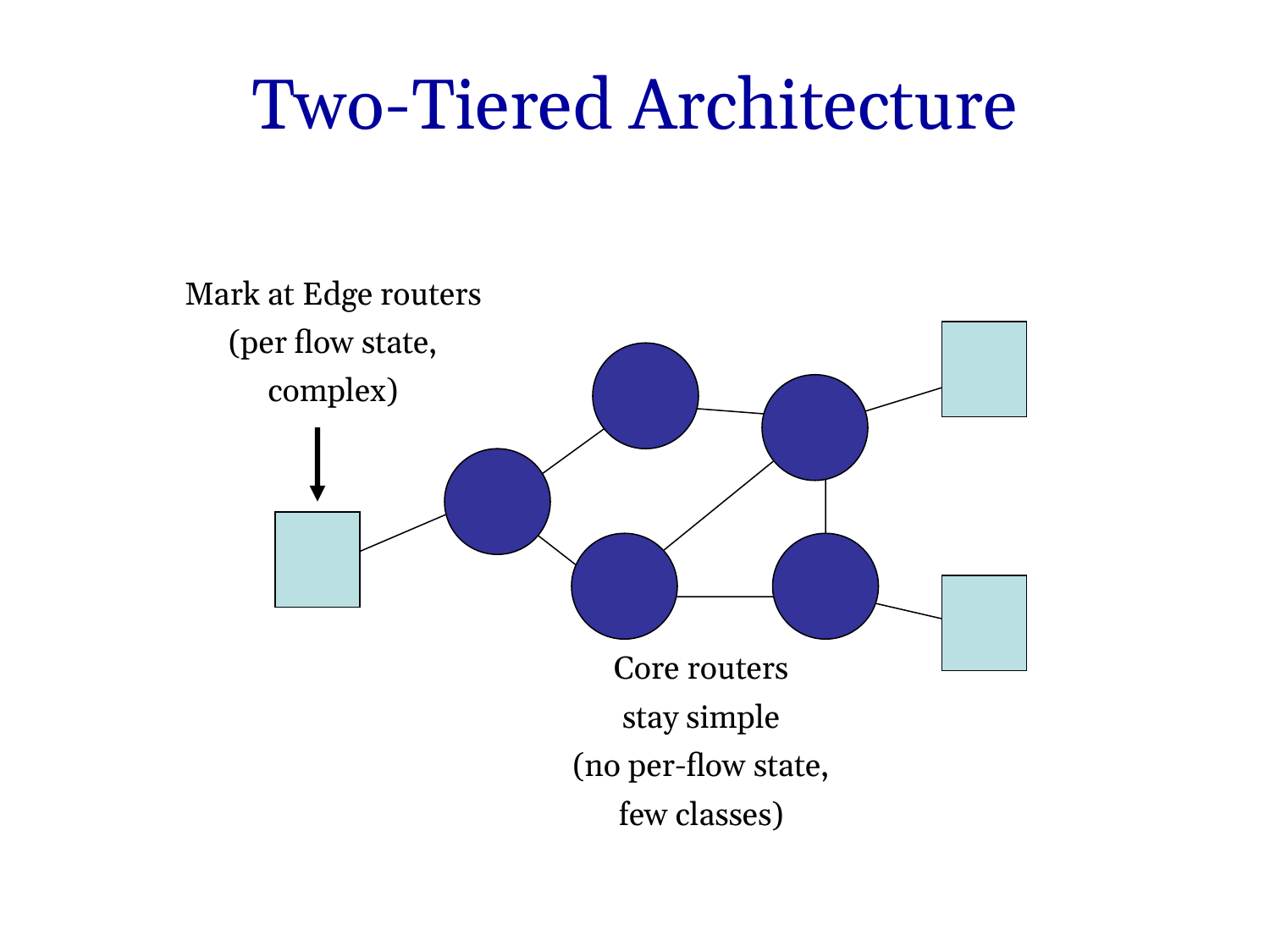

# Two-Tiered Architecture
Mark at Edge routers
(per flow state,
complex)

Core routers
stay simple
(no per-flow state,
few classes)